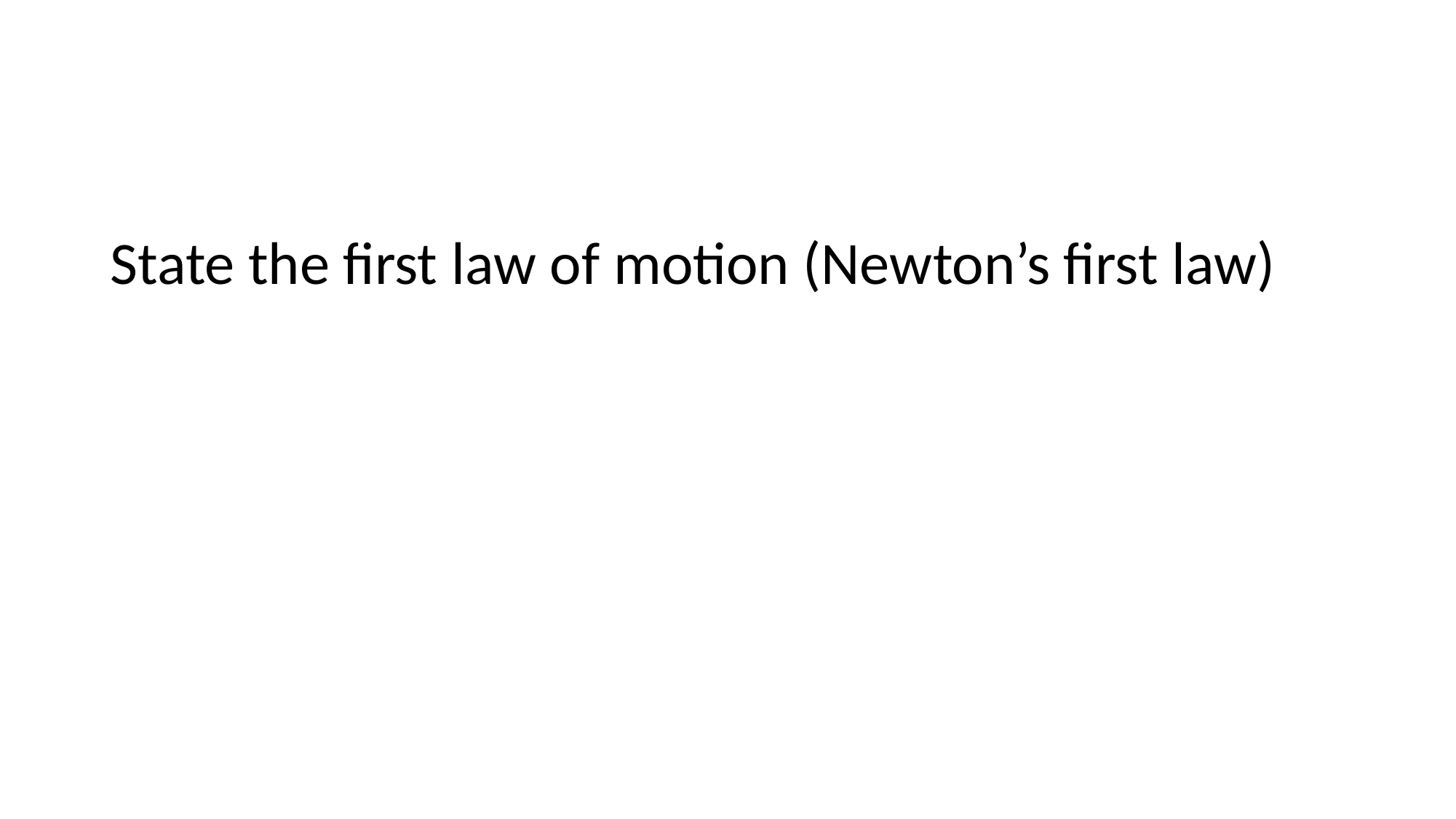

# State the first law of motion (Newton’s first law)